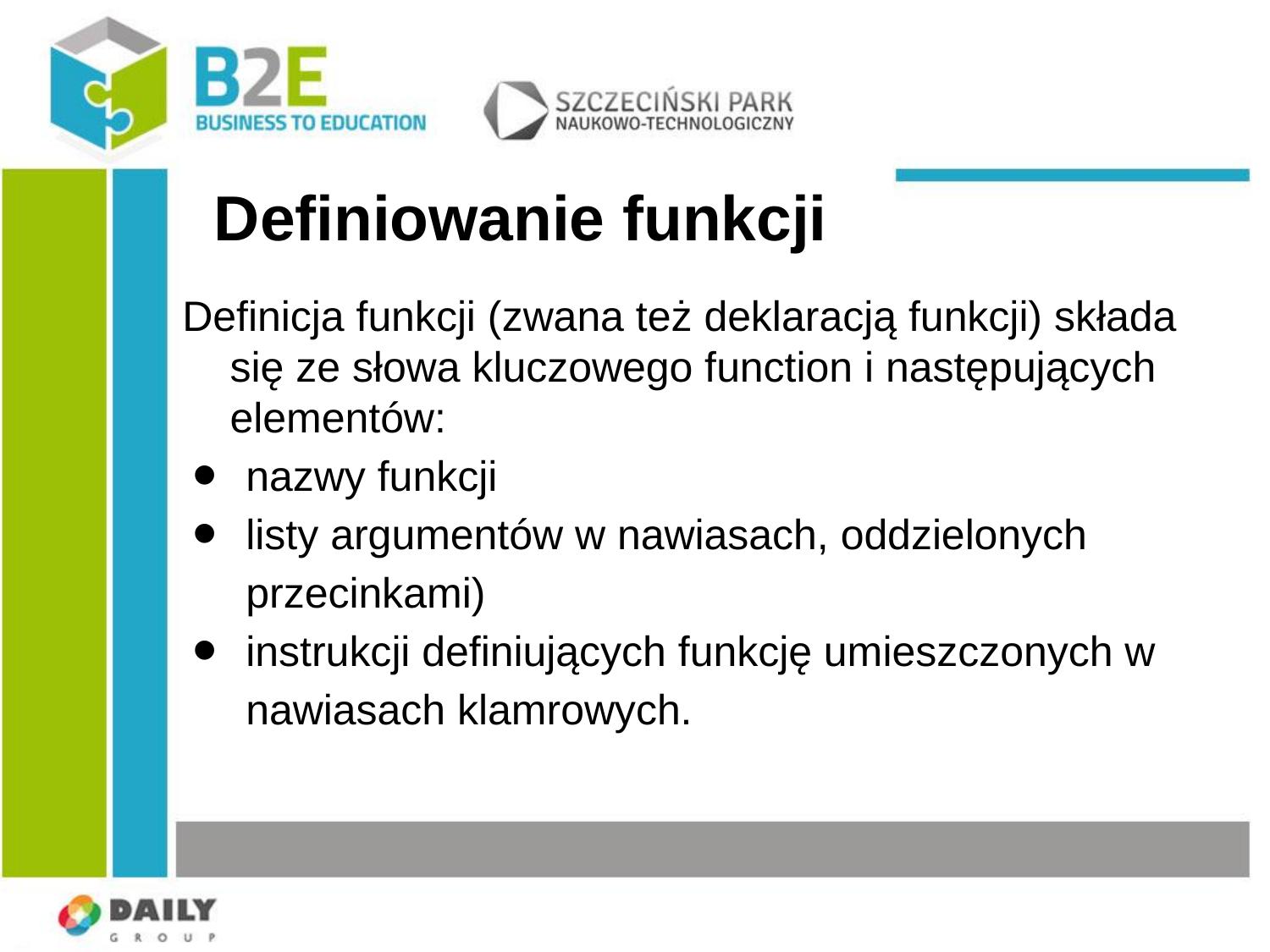

# Definiowanie funkcji
Definicja funkcji (zwana też deklaracją funkcji) składa się ze słowa kluczowego function i następujących elementów:
nazwy funkcji
listy argumentów w nawiasach, oddzielonych przecinkami)
instrukcji definiujących funkcję umieszczonych w nawiasach klamrowych.